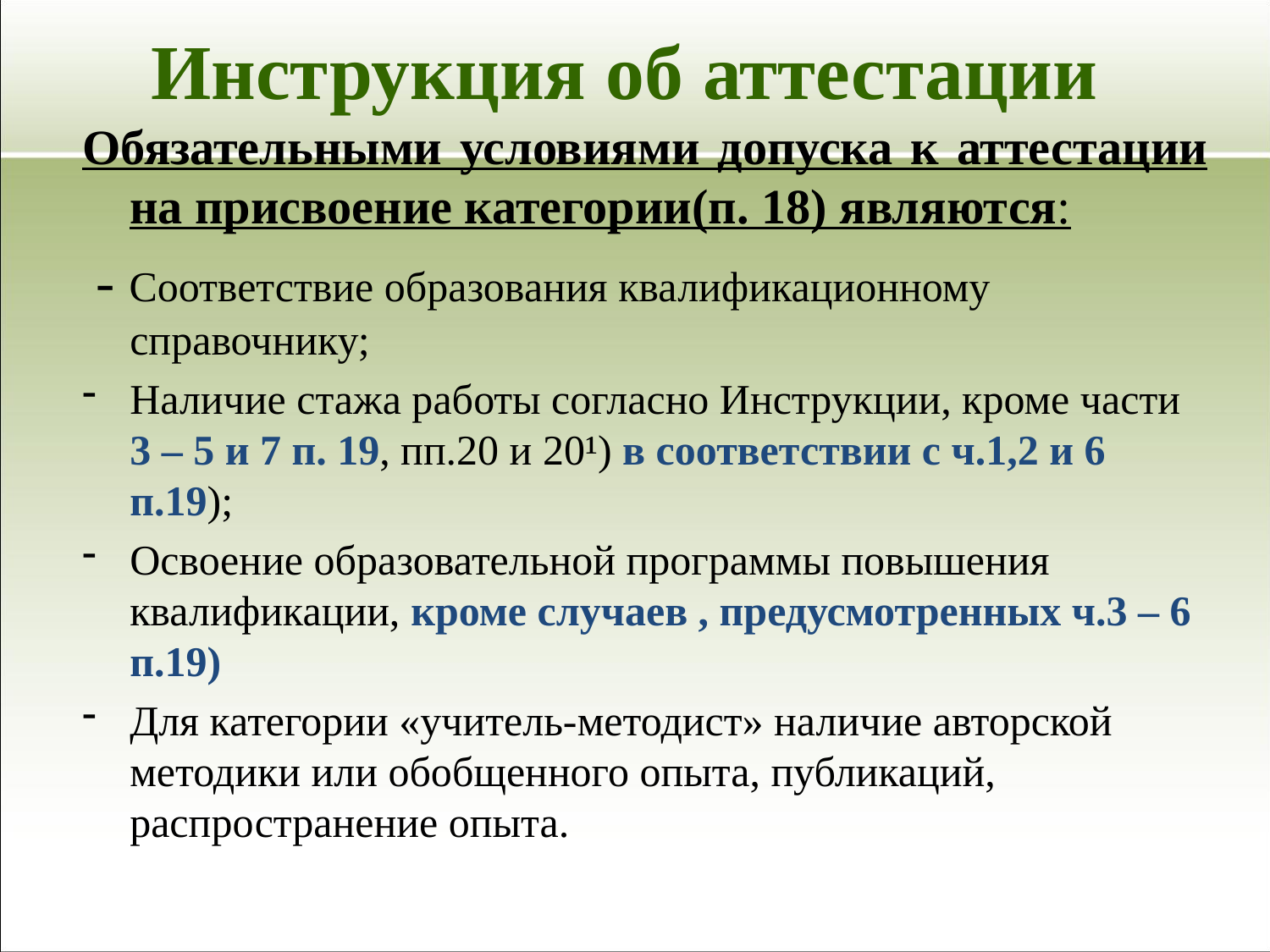

# Инструкция об аттестации
Обязательными условиями допуска к аттестации на присвоение категории(п. 18) являются:
 - Соответствие образования квалификационному справочнику;
Наличие стажа работы согласно Инструкции, кроме части 3 – 5 и 7 п. 19, пп.20 и 20¹) в соответствии с ч.1,2 и 6 п.19);
Освоение образовательной программы повышения квалификации, кроме случаев , предусмотренных ч.3 – 6 п.19)
Для категории «учитель-методист» наличие авторской методики или обобщенного опыта, публикаций, распространение опыта.